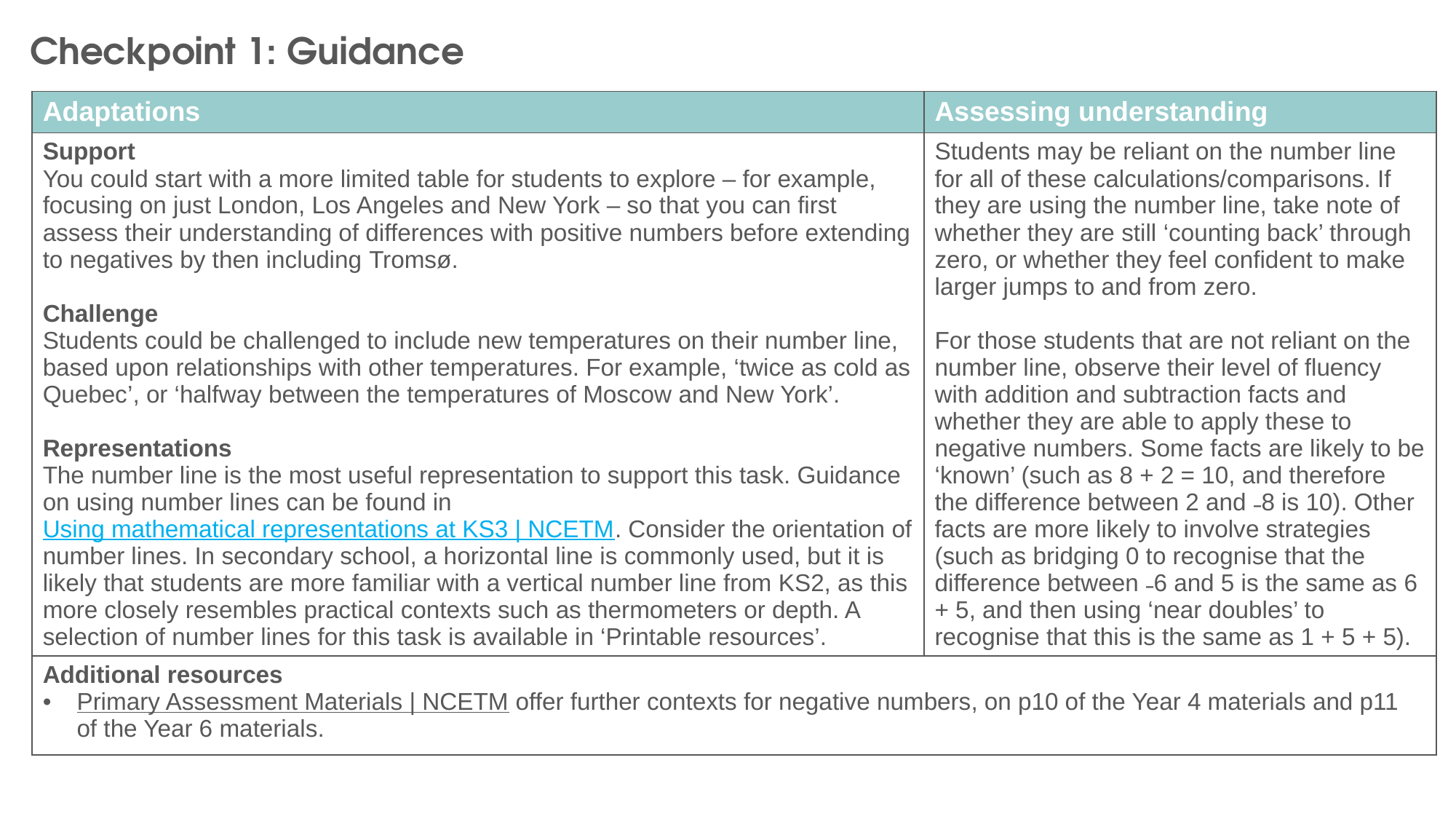

Checkpoint 1: Guidance
| Adaptations | Assessing understanding |
| --- | --- |
| Support You could start with a more limited table for students to explore – for example, focusing on just London, Los Angeles and New York – so that you can first assess their understanding of differences with positive numbers before extending to negatives by then including Tromsø. Challenge Students could be challenged to include new temperatures on their number line, based upon relationships with other temperatures. For example, ‘twice as cold as Quebec’, or ‘halfway between the temperatures of Moscow and New York’. Representations The number line is the most useful representation to support this task. Guidance on using number lines can be found in Using mathematical representations at KS3 | NCETM. Consider the orientation of number lines. In secondary school, a horizontal line is commonly used, but it is likely that students are more familiar with a vertical number line from KS2, as this more closely resembles practical contexts such as thermometers or depth. A selection of number lines for this task is available in ‘Printable resources’. | Students may be reliant on the number line for all of these calculations/comparisons. If they are using the number line, take note of whether they are still ‘counting back’ through zero, or whether they feel confident to make larger jumps to and from zero. For those students that are not reliant on the number line, observe their level of fluency with addition and subtraction facts and whether they are able to apply these to negative numbers. Some facts are likely to be ‘known’ (such as 8 + 2 = 10, and therefore the difference between 2 and ˗8 is 10). Other facts are more likely to involve strategies (such as bridging 0 to recognise that the difference between ˗6 and 5 is the same as 6 + 5, and then using ‘near doubles’ to recognise that this is the same as 1 + 5 + 5). |
| Additional resources Primary Assessment Materials | NCETM offer further contexts for negative numbers, on p10 of the Year 4 materials and p11 of the Year 6 materials. |  |